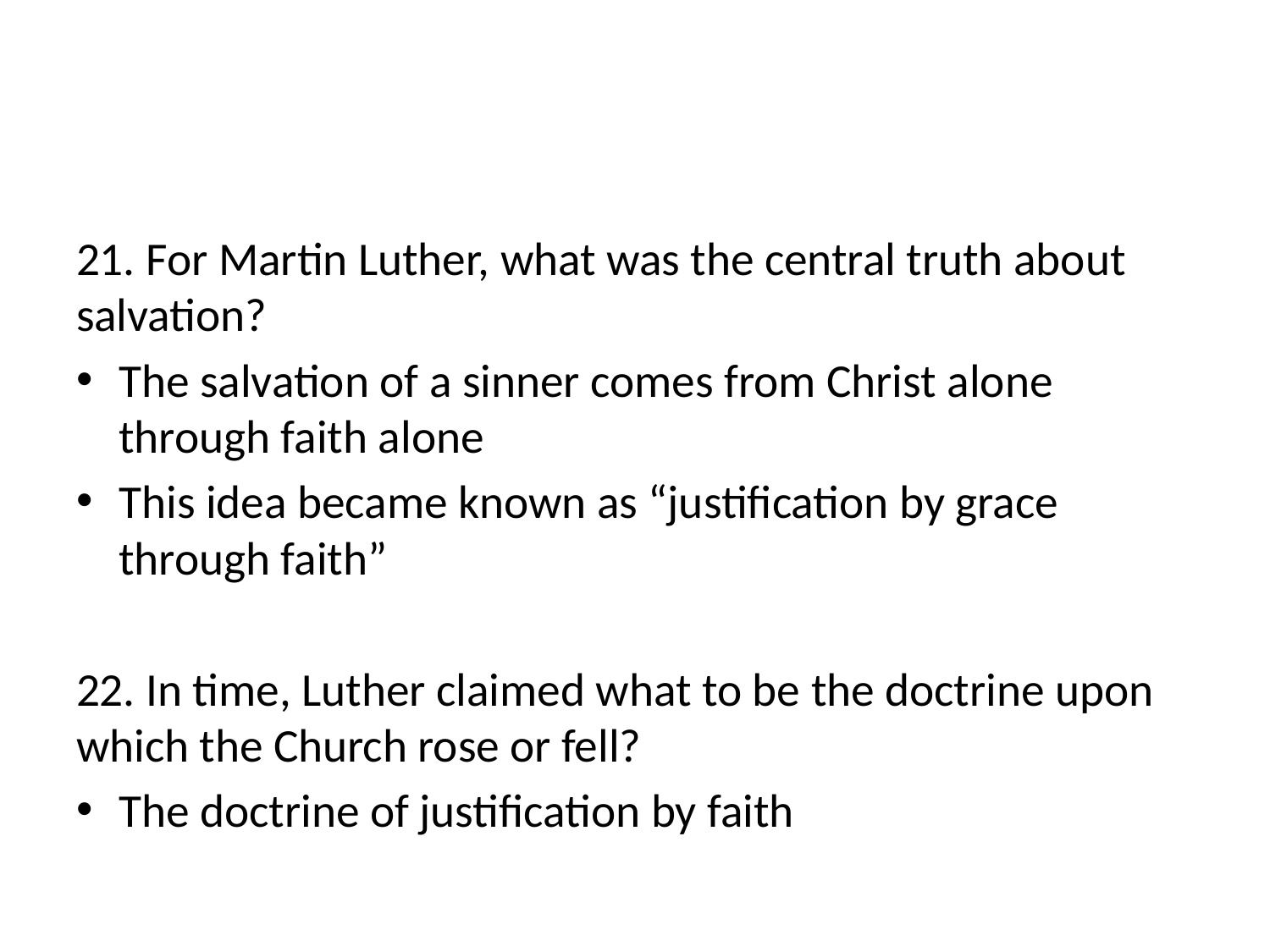

#
21. For Martin Luther, what was the central truth about salvation?
The salvation of a sinner comes from Christ alone through faith alone
This idea became known as “justification by grace through faith”

22. In time, Luther claimed what to be the doctrine upon which the Church rose or fell?
The doctrine of justification by faith